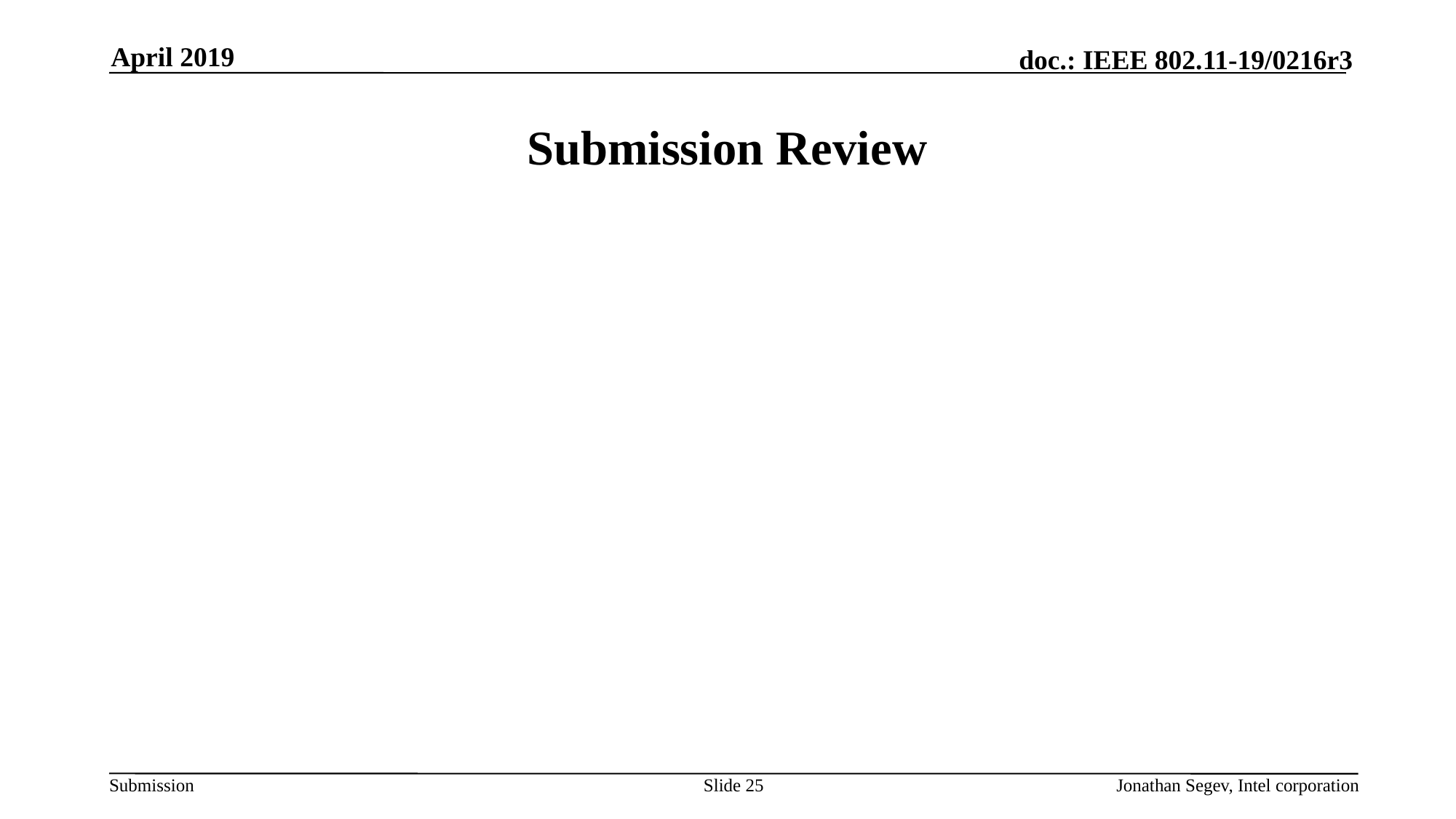

April 2019
# Submission Review

Slide 25
Jonathan Segev, Intel corporation